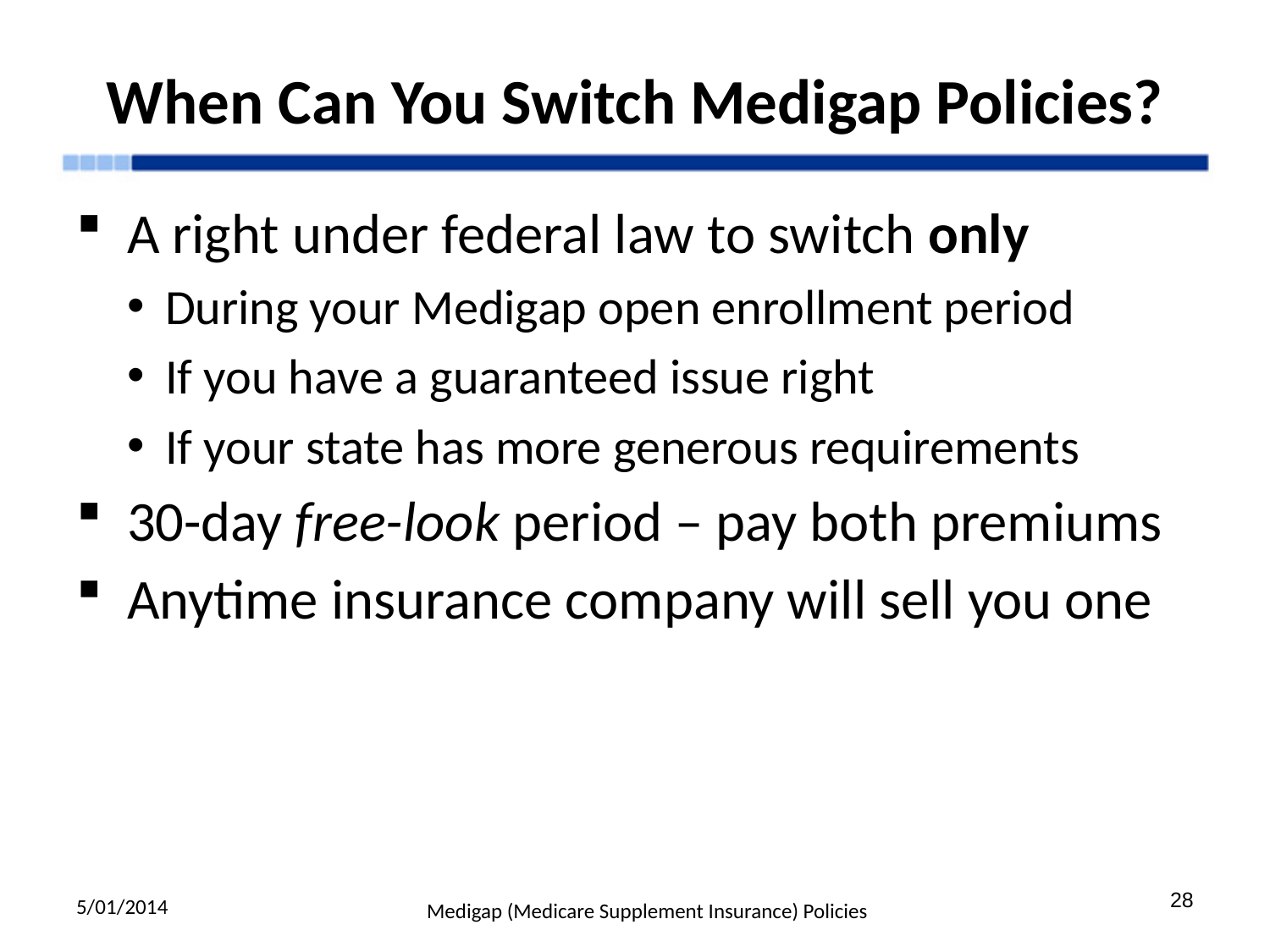

# When Can You Switch Medigap Policies?
A right under federal law to switch only
During your Medigap open enrollment period
If you have a guaranteed issue right
If your state has more generous requirements
30-day free-look period – pay both premiums
Anytime insurance company will sell you one
5/01/2014
28
Medigap (Medicare Supplement Insurance) Policies